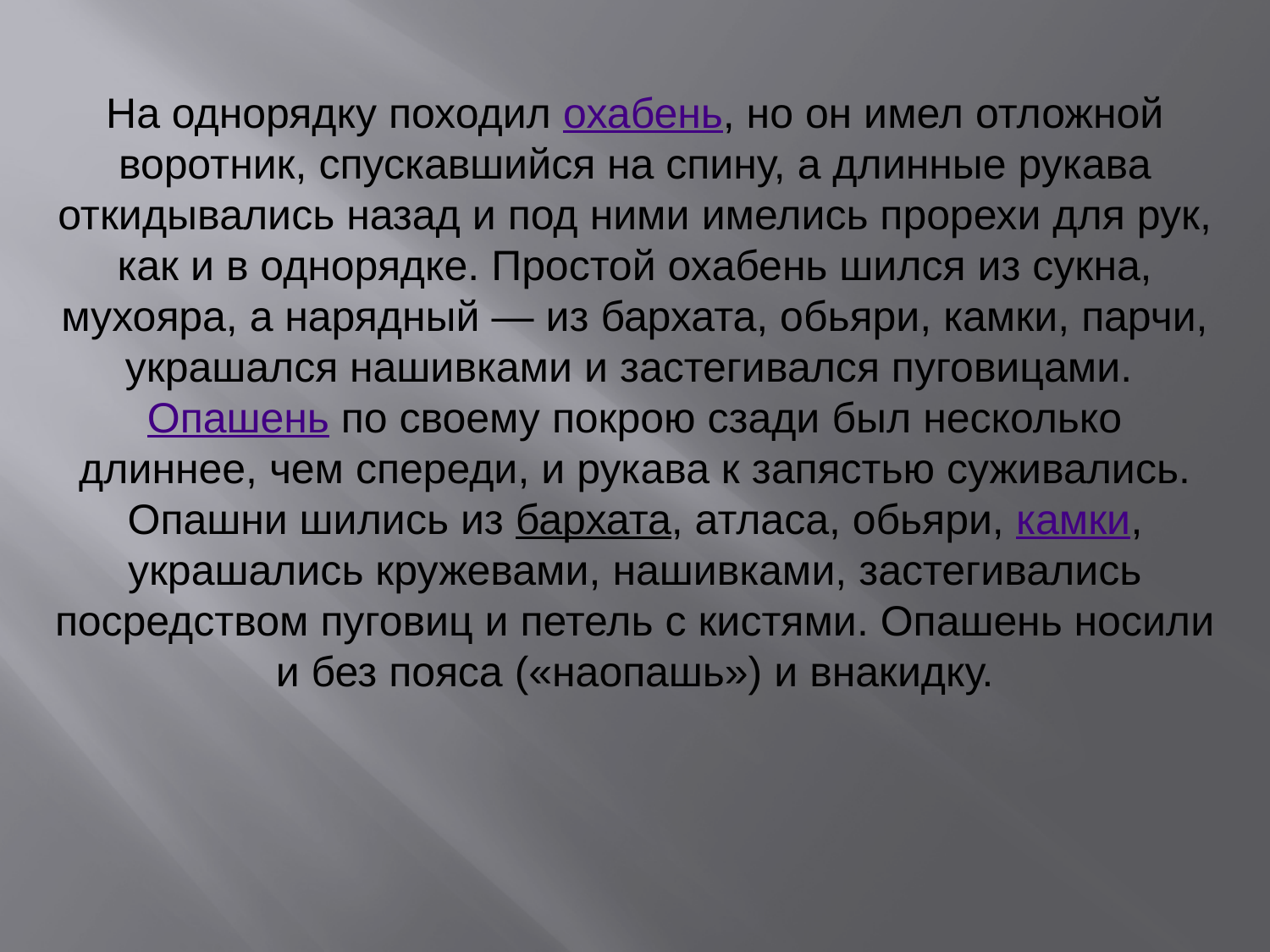

На однорядку походил охабень, но он имел отложной воротник, спускавшийся на спину, а длинные рукава откидывались назад и под ними имелись прорехи для рук, как и в однорядке. Простой охабень шился из сукна, мухояра, а нарядный — из бархата, обьяри, камки, парчи, украшался нашивками и застегивался пуговицами. Опашень по своему покрою сзади был несколько длиннее, чем спереди, и рукава к запястью суживались. Опашни шились из бархата, атласа, обьяри, камки, украшались кружевами, нашивками, застегивались посредством пуговиц и петель с кистями. Опашень носили и без пояса («наопашь») и внакидку.